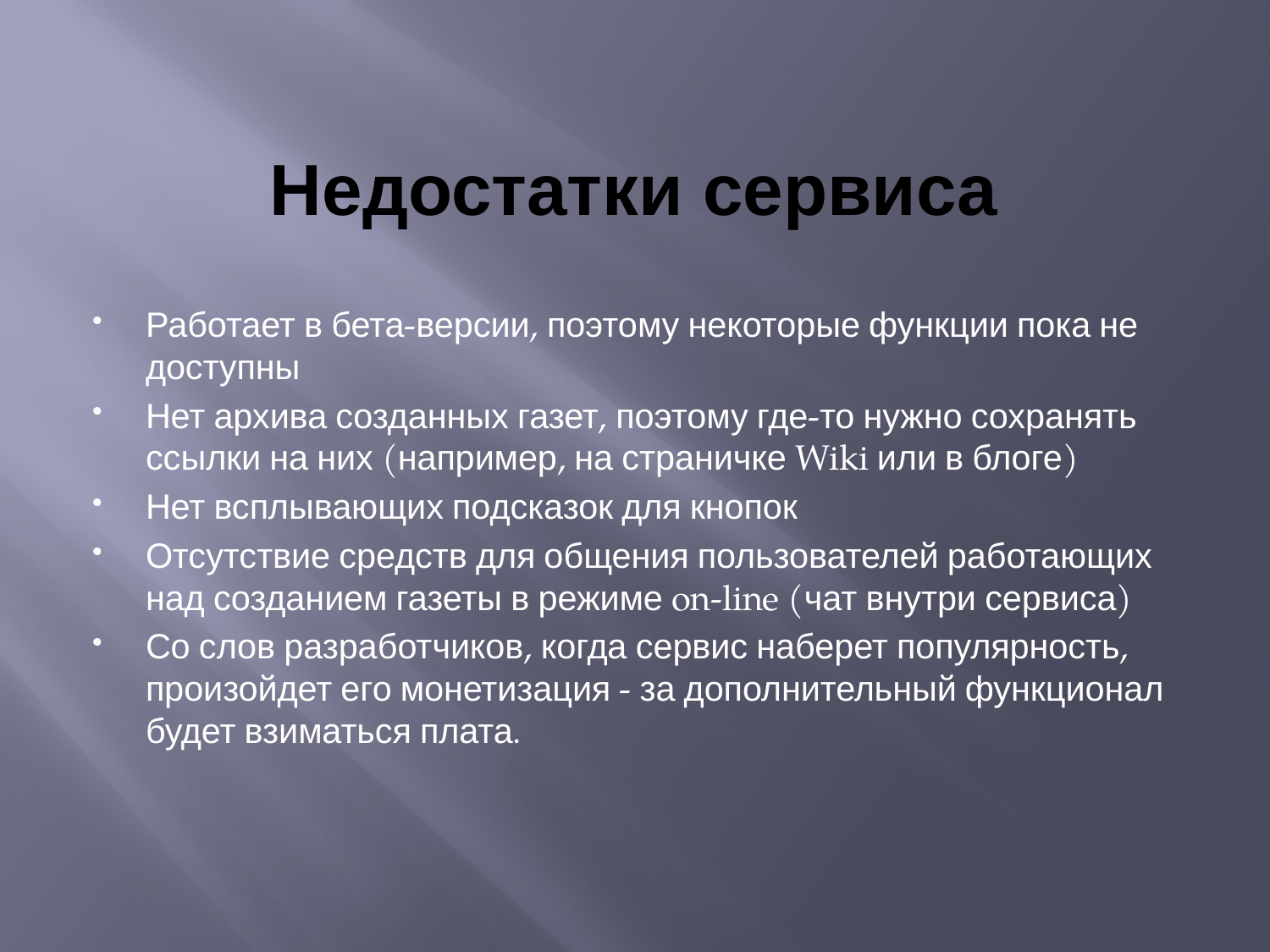

# Недостатки сервиса
Работает в бета-версии, поэтому некоторые функции пока не доступны
Нет архива созданных газет, поэтому где-то нужно сохранять ссылки на них (например, на страничке Wiki или в блоге)
Нет всплывающих подсказок для кнопок
Отсутствие средств для общения пользователей работающих над созданием газеты в режиме on-line (чат внутри сервиса)
Со слов разработчиков, когда сервис наберет популярность, произойдет его монетизация - за дополнительный функционал будет взиматься плата.